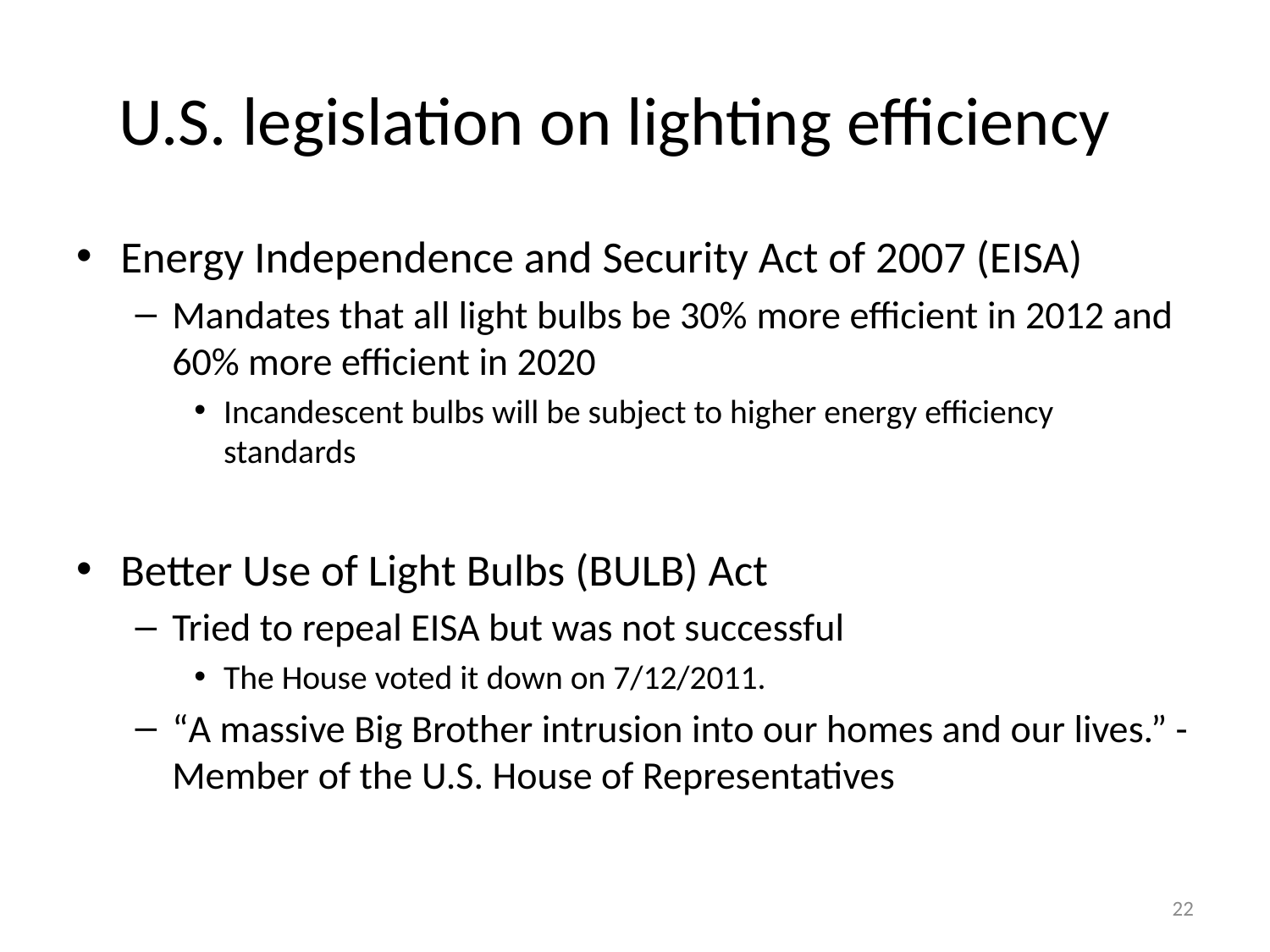

# U.S. legislation on lighting efficiency
Energy Independence and Security Act of 2007 (EISA)
Mandates that all light bulbs be 30% more efficient in 2012 and 60% more efficient in 2020
Incandescent bulbs will be subject to higher energy efficiency standards

Better Use of Light Bulbs (BULB) Act
Tried to repeal EISA but was not successful
The House voted it down on 7/12/2011.
“A massive Big Brother intrusion into our homes and our lives.” - Member of the U.S. House of Representatives
22